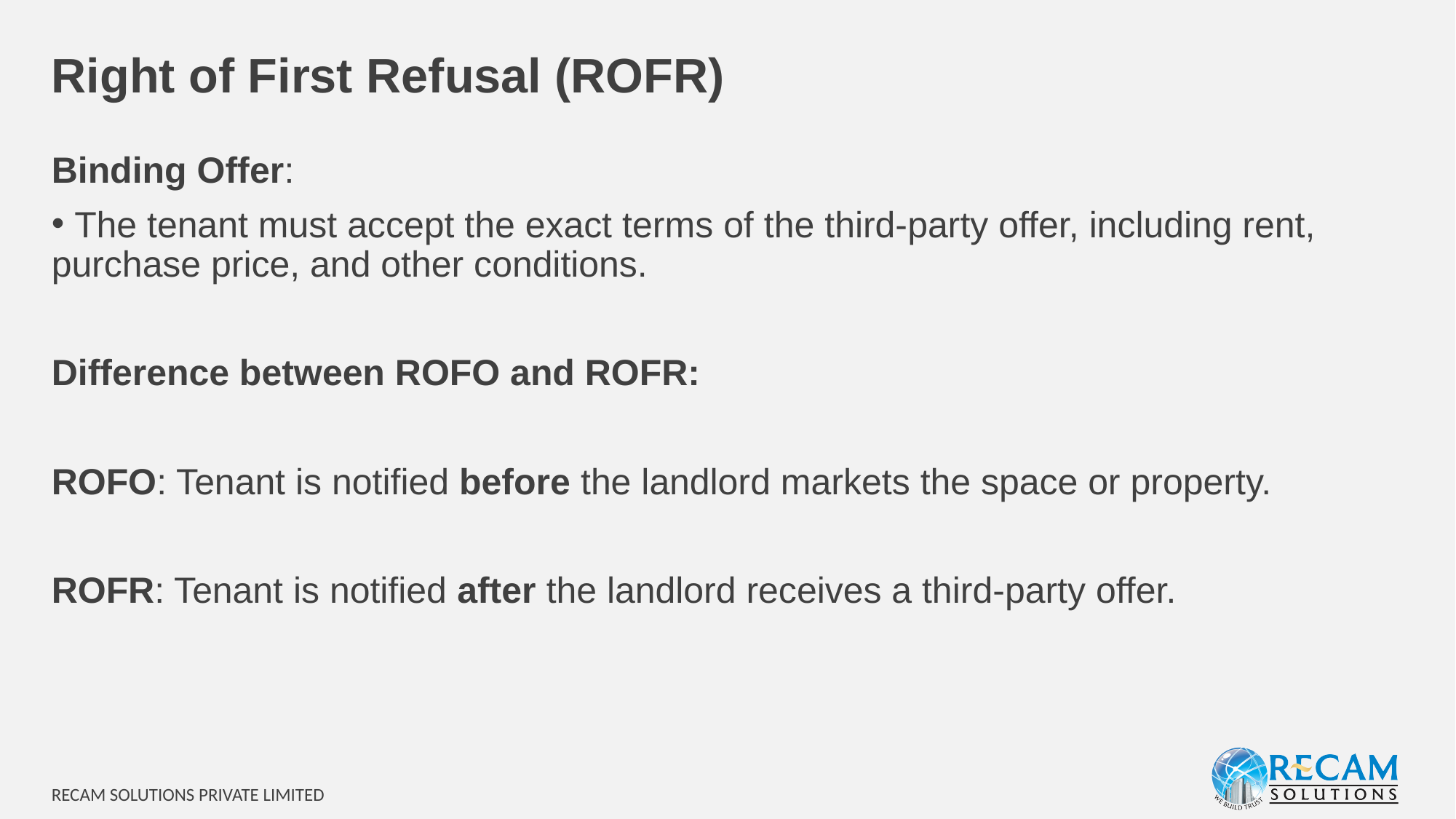

# Right of First Refusal (ROFR)

Binding Offer:
 The tenant must accept the exact terms of the third-party offer, including rent, purchase price, and other conditions.

Difference between ROFO and ROFR:

ROFO: Tenant is notified before the landlord markets the space or property.

ROFR: Tenant is notified after the landlord receives a third-party offer.
RECAM SOLUTIONS PRIVATE LIMITED